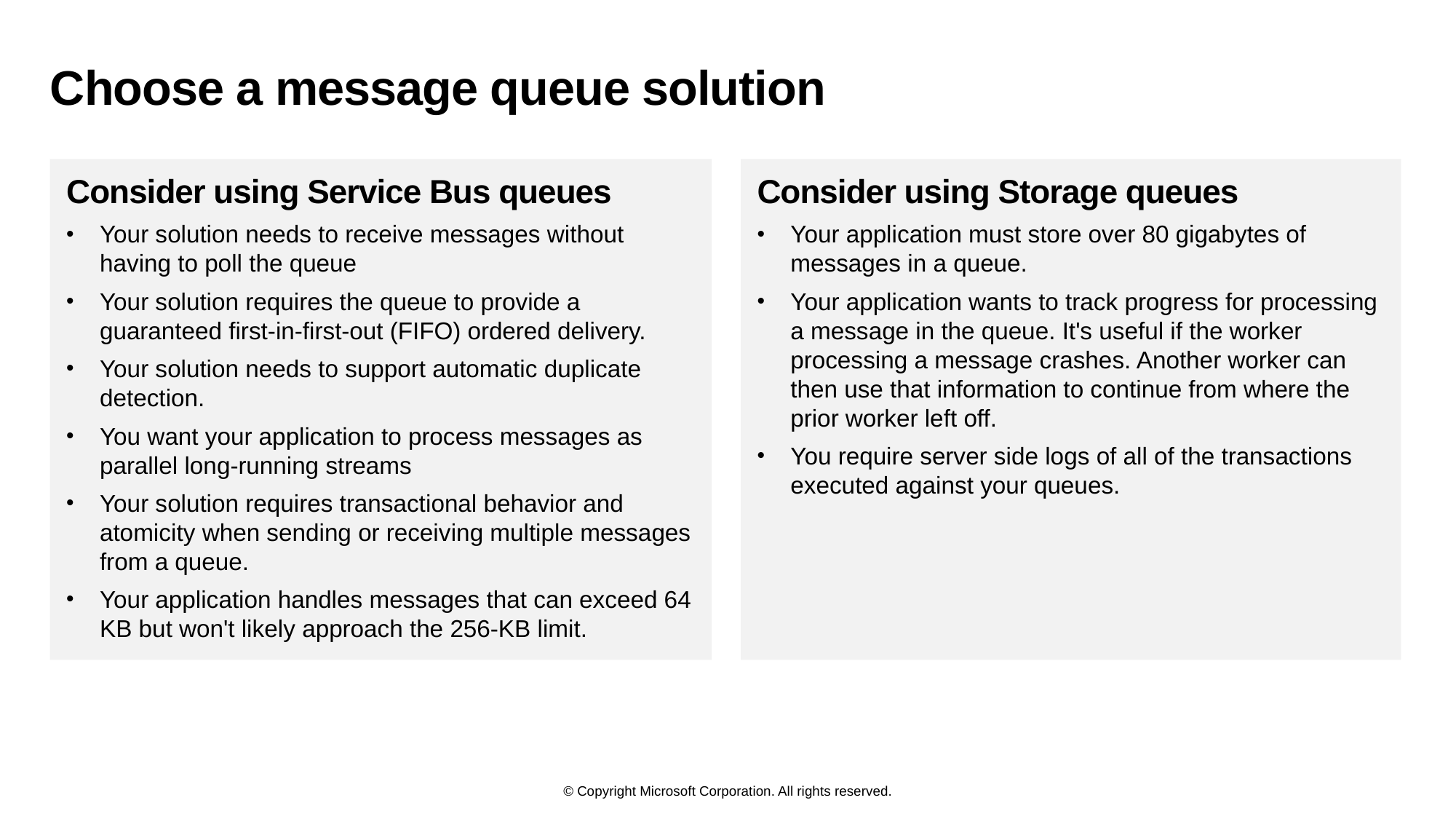

# Choose a message queue solution
Consider using Service Bus queues
Your solution needs to receive messages without having to poll the queue
Your solution requires the queue to provide a guaranteed first-in-first-out (FIFO) ordered delivery.
Your solution needs to support automatic duplicate detection.
You want your application to process messages as parallel long-running streams
Your solution requires transactional behavior and atomicity when sending or receiving multiple messages from a queue.
Your application handles messages that can exceed 64 KB but won't likely approach the 256-KB limit.
Consider using Storage queues
Your application must store over 80 gigabytes of messages in a queue.
Your application wants to track progress for processing a message in the queue. It's useful if the worker processing a message crashes. Another worker can then use that information to continue from where the prior worker left off.
You require server side logs of all of the transactions executed against your queues.